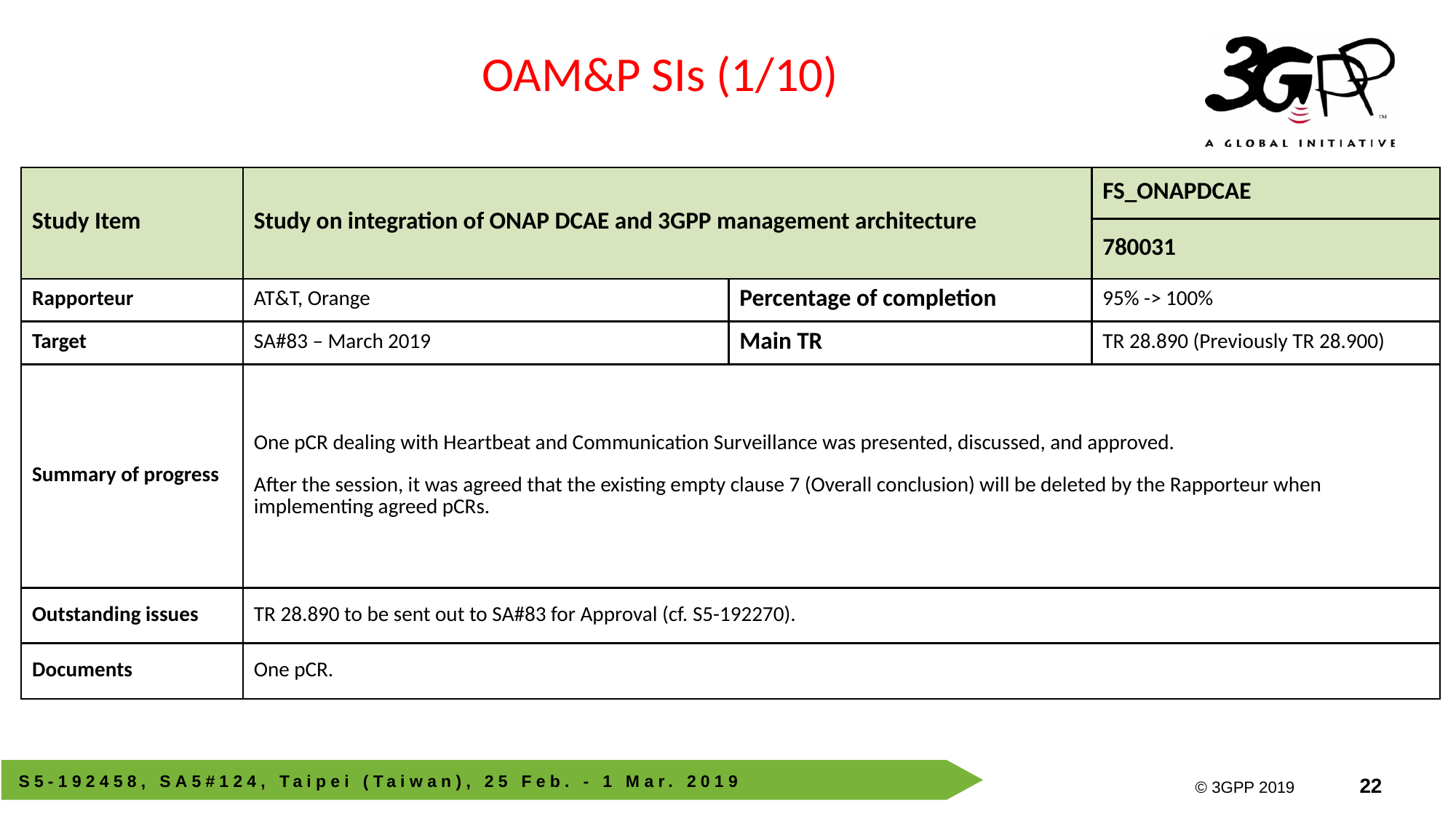

OAM&P SIs (1/10)
| Study Item | Study on integration of ONAP DCAE and 3GPP management architecture |  | FS\_ONAPDCAE |
| --- | --- | --- | --- |
|  |  |  | 780031 |
| Rapporteur | AT&T, Orange | Percentage of completion | 95% -> 100% |
| Target | SA#83 – March 2019 | Main TR | TR 28.890 (Previously TR 28.900) |
| Summary of progress | One pCR dealing with Heartbeat and Communication Surveillance was presented, discussed, and approved. After the session, it was agreed that the existing empty clause 7 (Overall conclusion) will be deleted by the Rapporteur when implementing agreed pCRs. |  |  |
| Outstanding issues | TR 28.890 to be sent out to SA#83 for Approval (cf. S5-192270). |  |  |
| Documents | One pCR. |  |  |